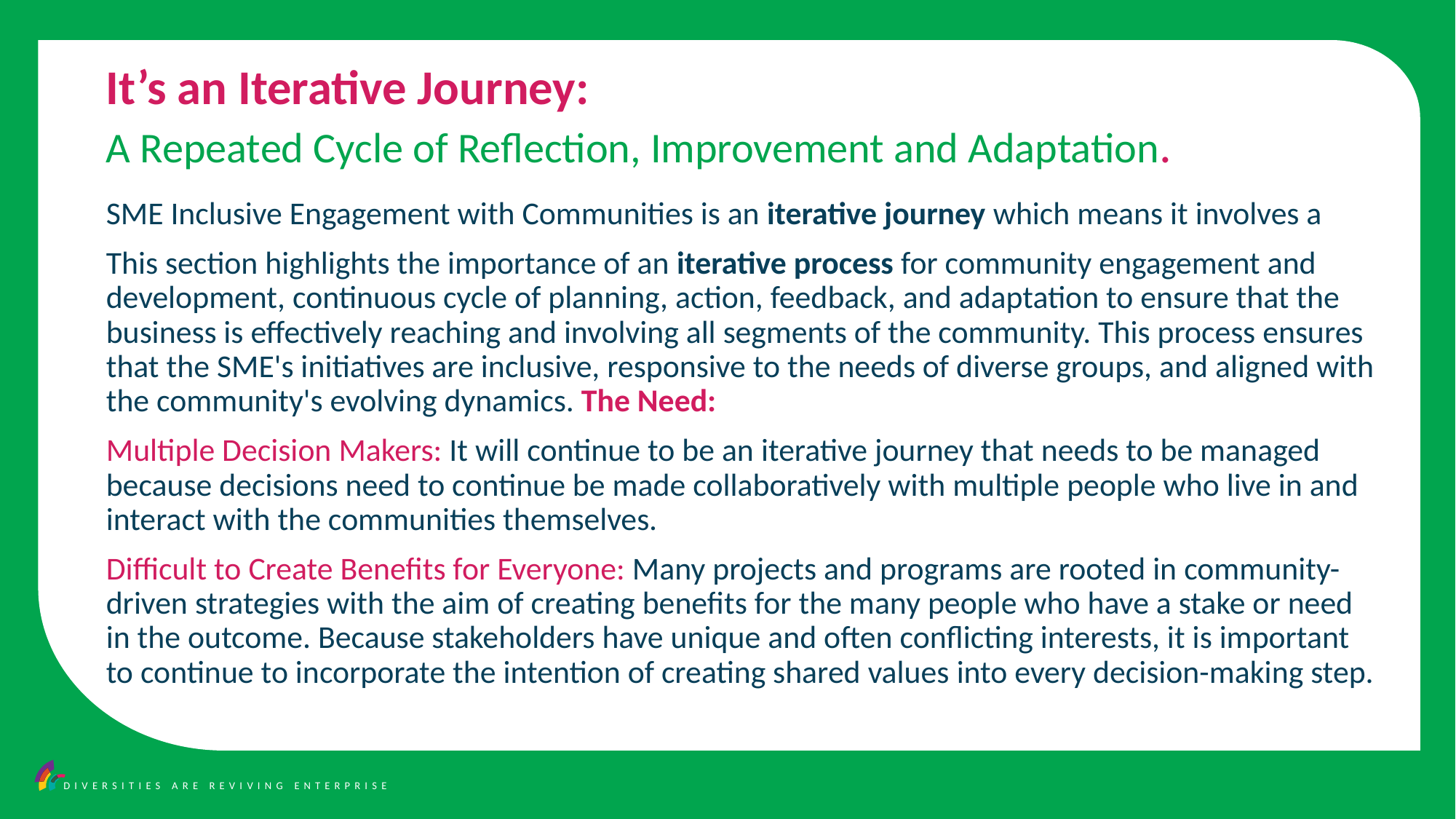

It’s an Iterative Journey:
A Repeated Cycle of Reflection, Improvement and Adaptation.
SME Inclusive Engagement with Communities is an iterative journey which means it involves a
This section highlights the importance of an iterative process for community engagement and development, continuous cycle of planning, action, feedback, and adaptation to ensure that the business is effectively reaching and involving all segments of the community. This process ensures that the SME's initiatives are inclusive, responsive to the needs of diverse groups, and aligned with the community's evolving dynamics. The Need:
Multiple Decision Makers: It will continue to be an iterative journey that needs to be managed because decisions need to continue be made collaboratively with multiple people who live in and interact with the communities themselves.
Difficult to Create Benefits for Everyone: Many projects and programs are rooted in community-driven strategies with the aim of creating benefits for the many people who have a stake or need in the outcome. Because stakeholders have unique and often conflicting interests, it is important to continue to incorporate the intention of creating shared values into every decision-making step.